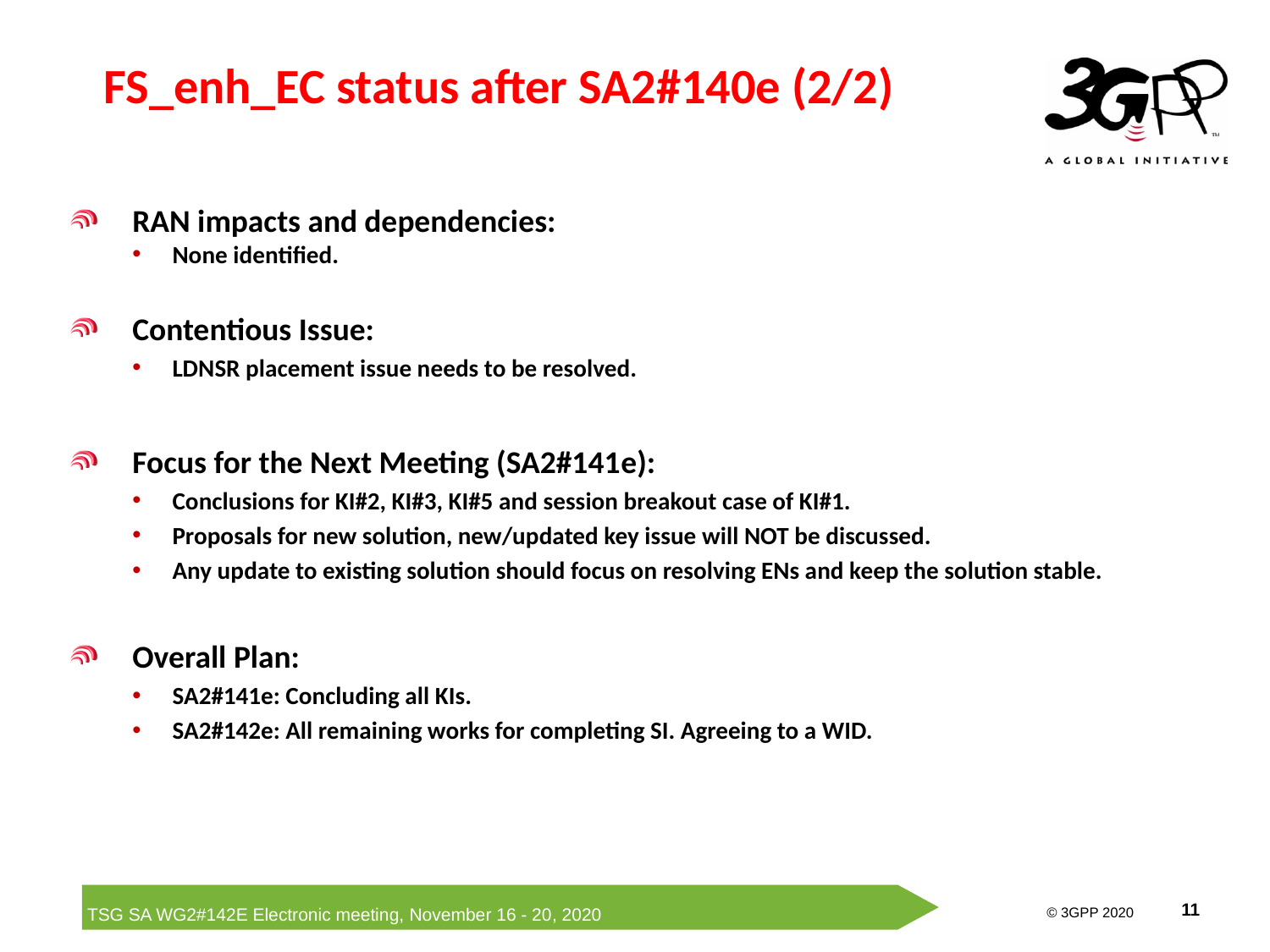

# FS_enh_EC status after SA2#140e (2/2)
RAN impacts and dependencies:
None identified.

Contentious Issue:
LDNSR placement issue needs to be resolved.

Focus for the Next Meeting (SA2#141e):
Conclusions for KI#2, KI#3, KI#5 and session breakout case of KI#1.
Proposals for new solution, new/updated key issue will NOT be discussed.
Any update to existing solution should focus on resolving ENs and keep the solution stable.

Overall Plan:
SA2#141e: Concluding all KIs.
SA2#142e: All remaining works for completing SI. Agreeing to a WID.